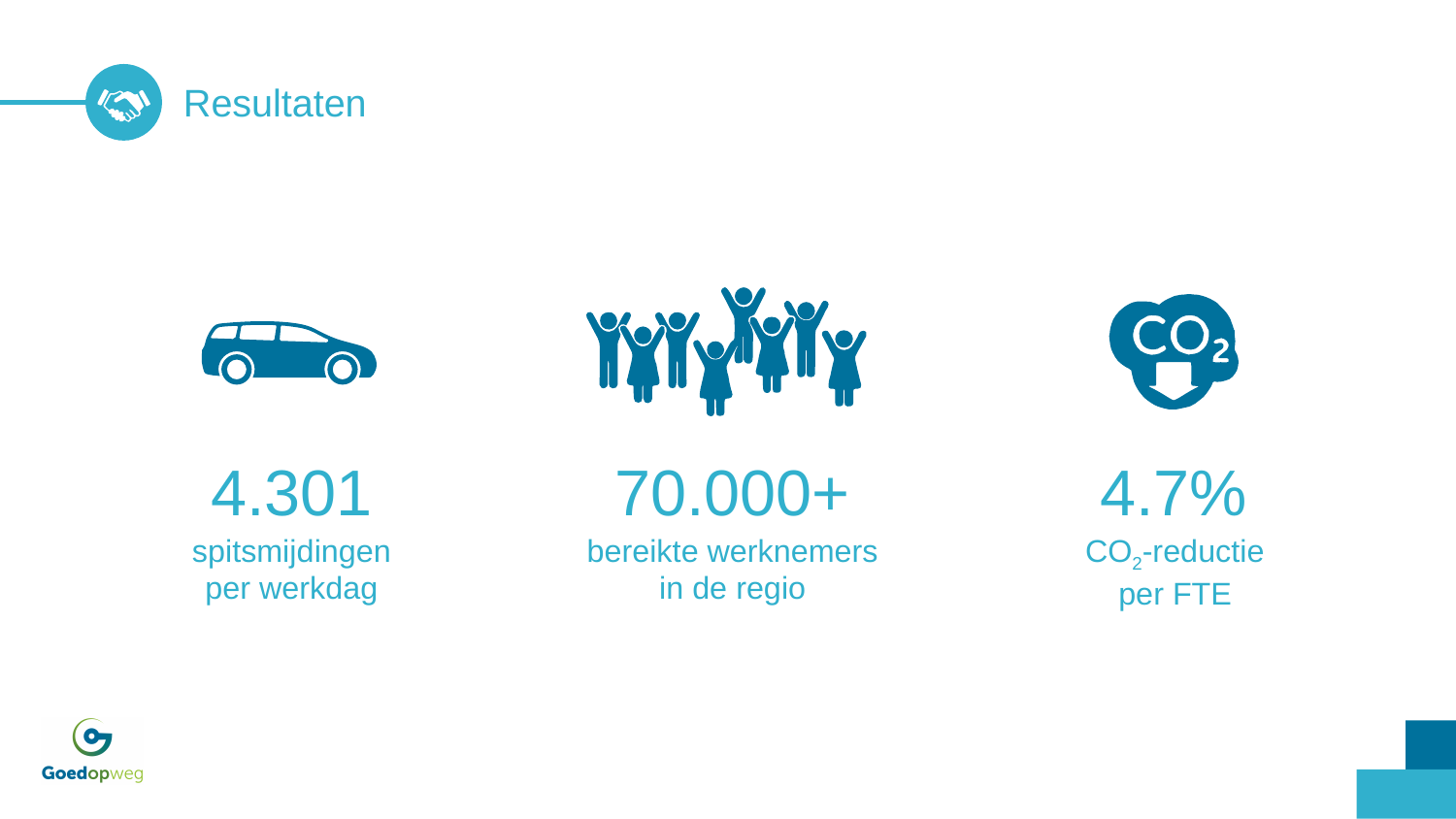

# Resultaten

4.301
70.000+
4.7%
spitsmijdingen
per werkdag
bereikte werknemers
in de regio
CO2-reductie
per FTE